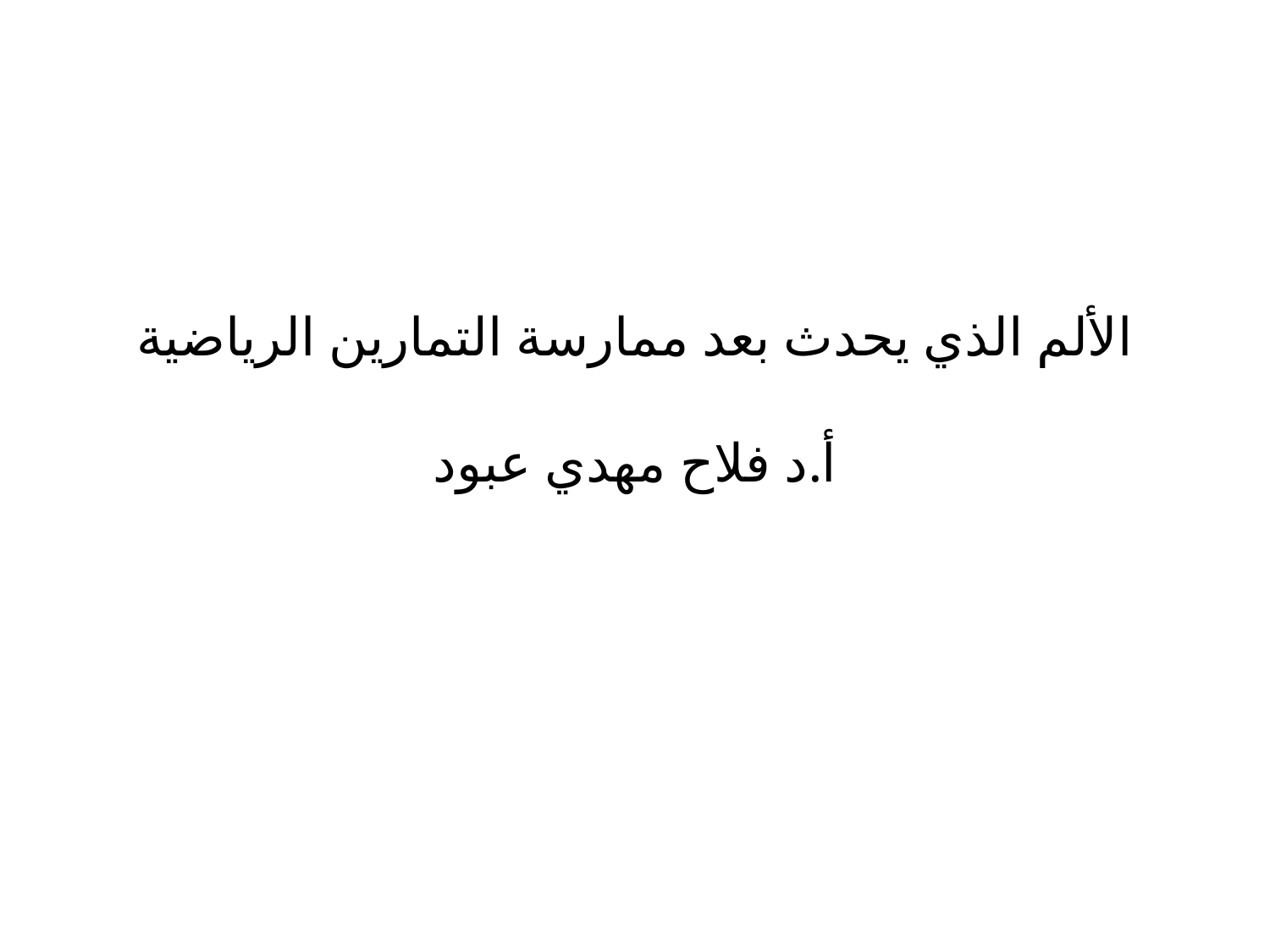

# الألم الذي يحدث بعد ممارسة التمارين الرياضية أ.د فلاح مهدي عبود